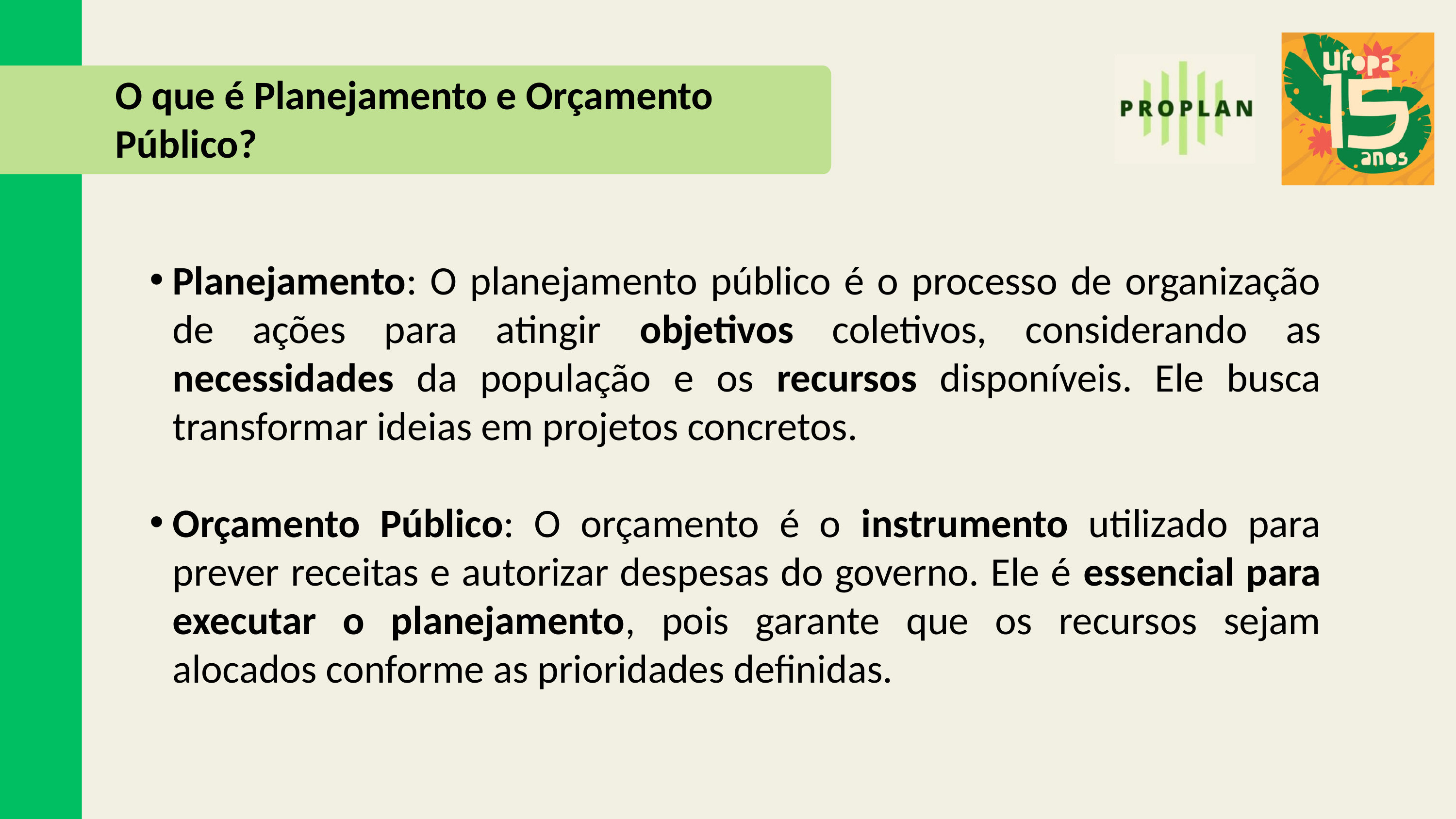

O que é Planejamento e Orçamento Público?
Planejamento: O planejamento público é o processo de organização de ações para atingir objetivos coletivos, considerando as necessidades da população e os recursos disponíveis. Ele busca transformar ideias em projetos concretos.

Orçamento Público: O orçamento é o instrumento utilizado para prever receitas e autorizar despesas do governo. Ele é essencial para executar o planejamento, pois garante que os recursos sejam alocados conforme as prioridades definidas.